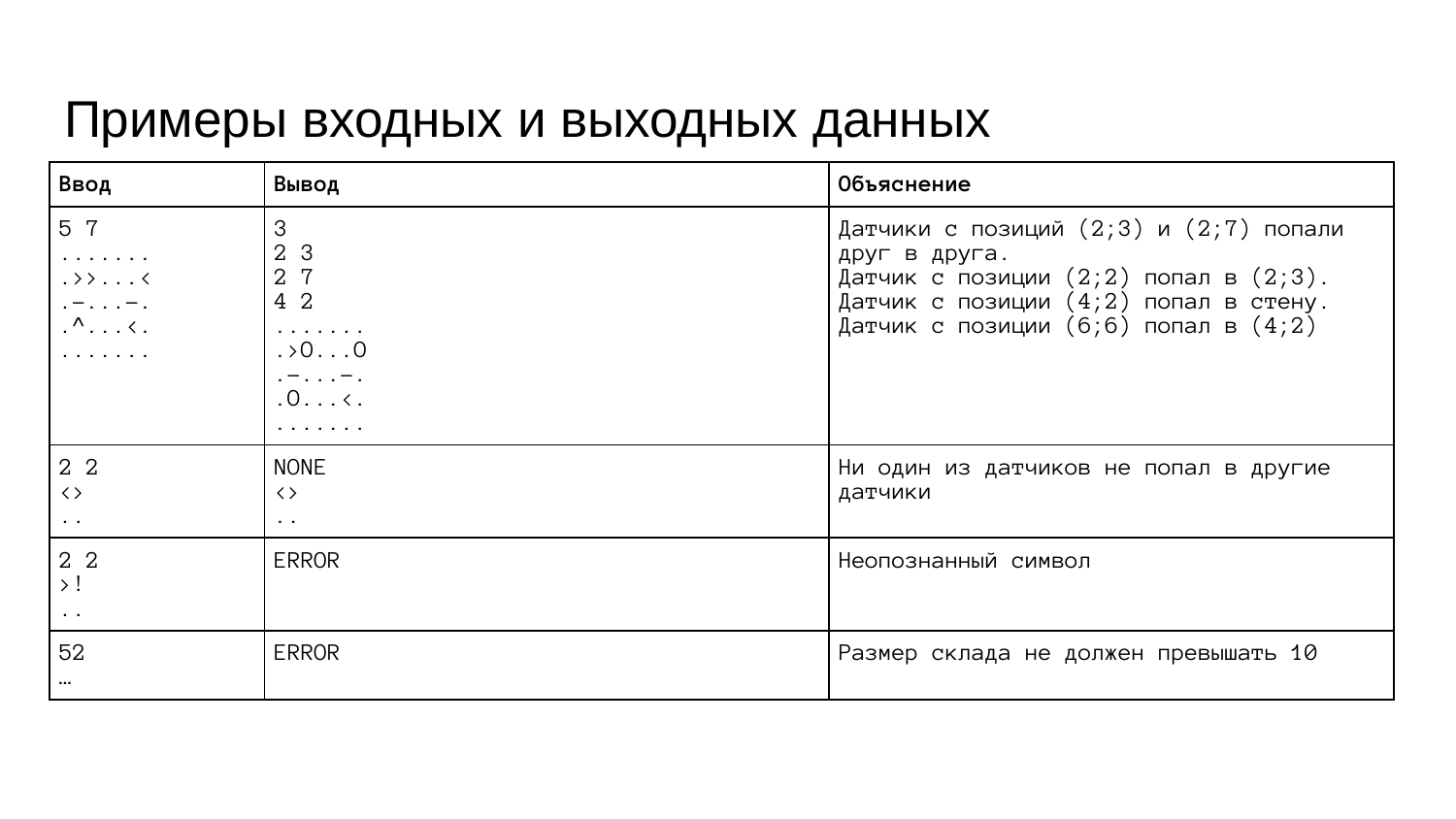

# Примеры входных и выходных данных
| Ввод | Вывод | Объяснение |
| --- | --- | --- |
| 5 7 ....... .>>...< .-...-. .^...<. ....... | 3 2 3 2 7 4 2 ....... .>O...O .-...-. .O...<. ....... | Датчики с позиций (2;3) и (2;7) попали друг в друга. Датчик с позиции (2;2) попал в (2;3). Датчик с позиции (4;2) попал в стену. Датчик с позиции (6;6) попал в (4;2) |
| 2 2 <> .. | NONE <> .. | Ни один из датчиков не попал в другие датчики |
| 2 2 >! .. | ERROR | Неопознанный символ |
| 52 … | ERROR | Размер склада не должен превышать 10 |